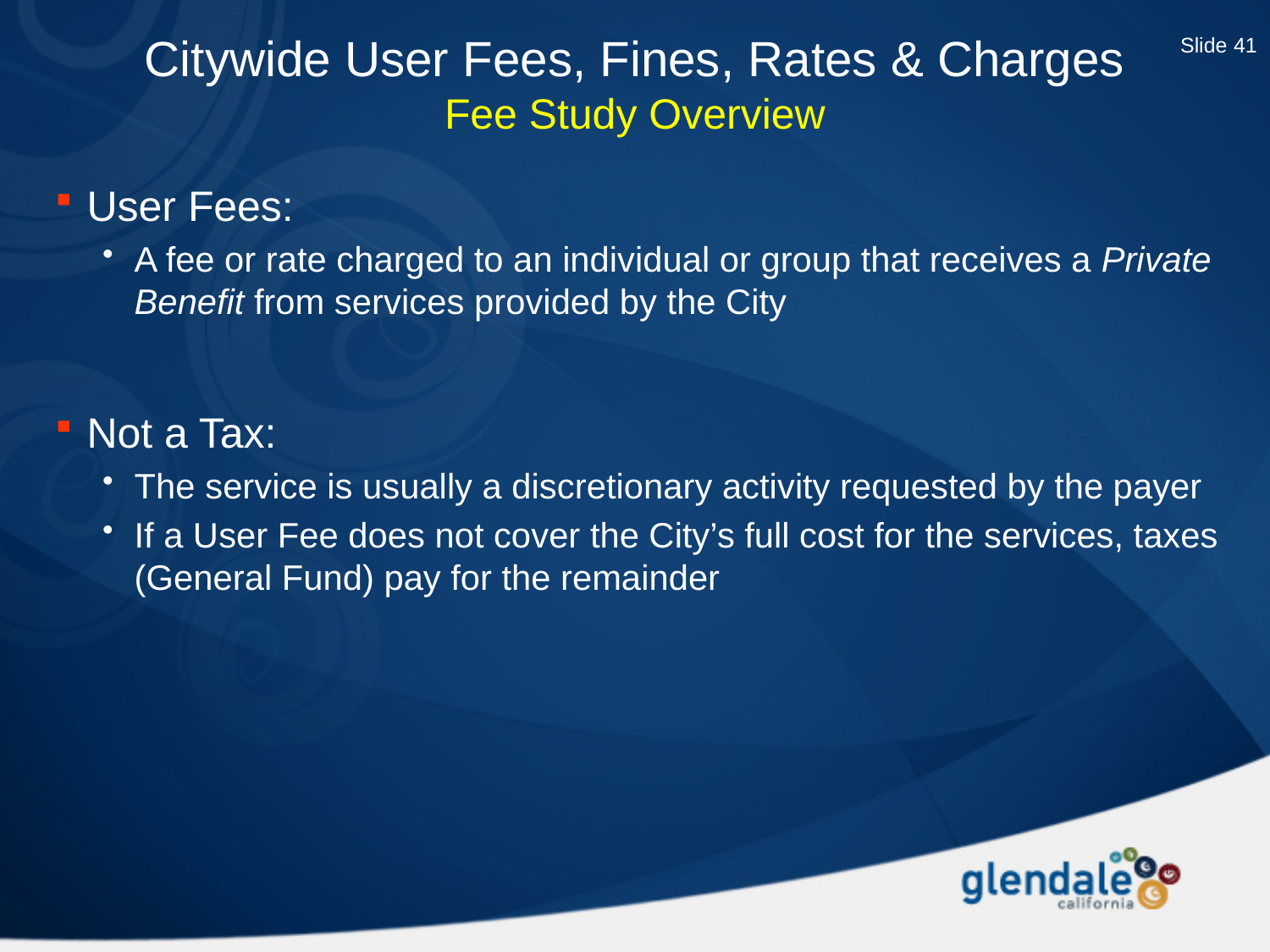

Slide 41
Citywide User Fees, Fines, Rates & Charges
Fee Study Overview
# User Fees:
A fee or rate charged to an individual or group that receives a Private Benefit from services provided by the City

Not a Tax:
The service is usually a discretionary activity requested by the payer
If a User Fee does not cover the City’s full cost for the services, taxes (General Fund) pay for the remainder